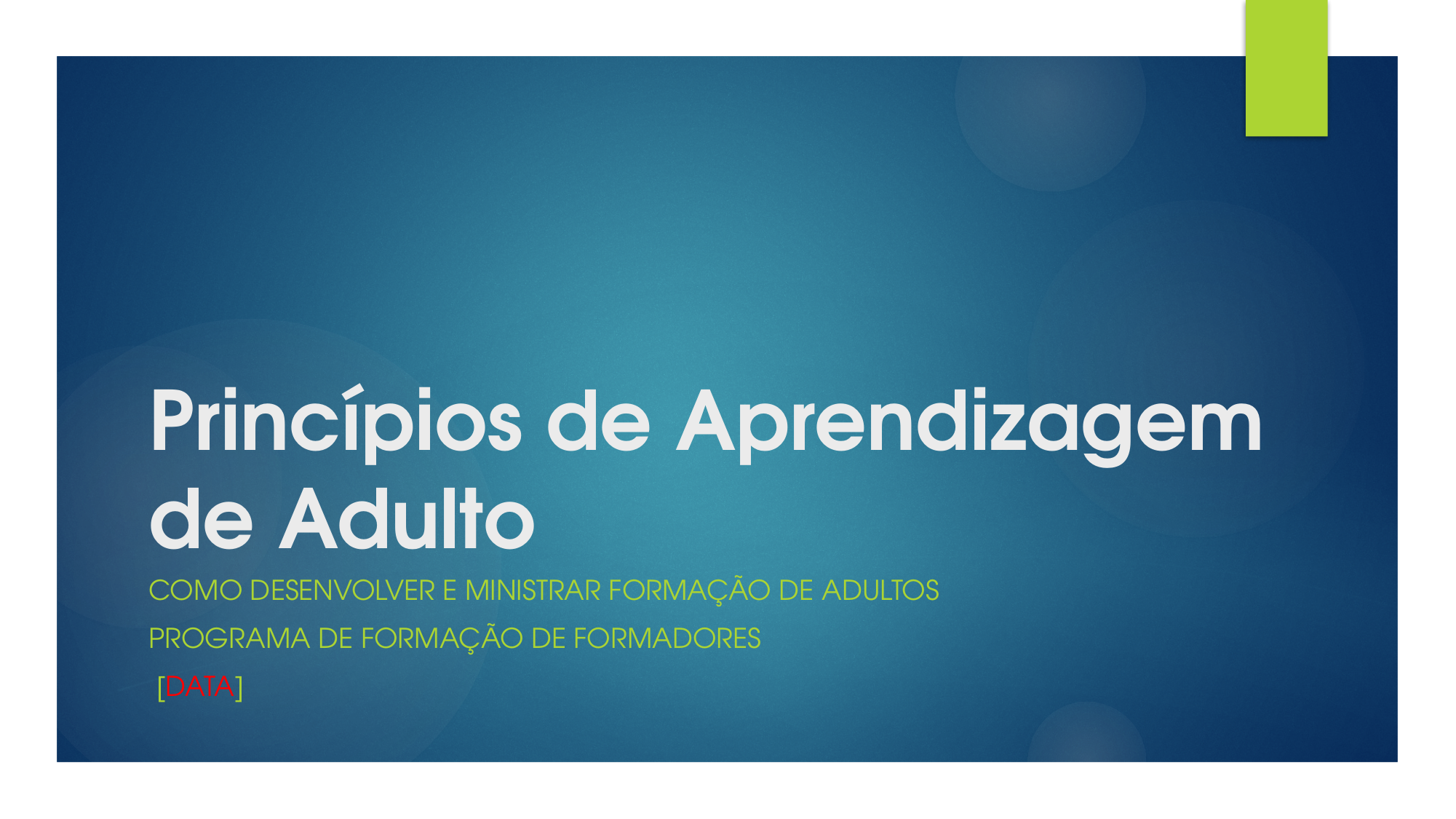

# Princípios de Aprendizagem de Adulto
COMO DESENVOLVER E MINISTRAR FORMAÇÃO DE ADULTOS
Programa de Formação de Formadores
 [DATA]